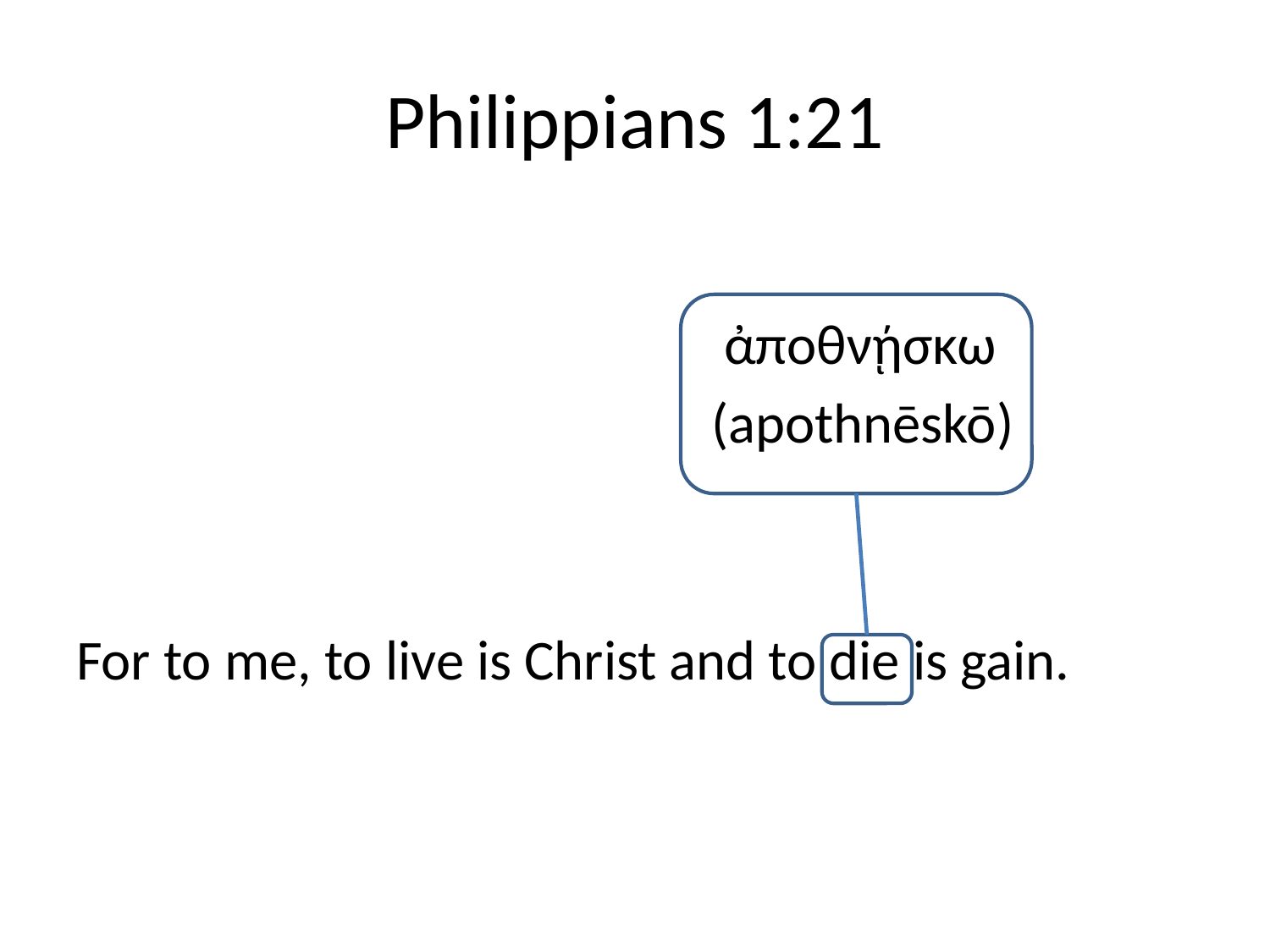

# Philippians 1:21

					 ἀποθνῄσκω
					(apothnēskō)

For to me, to live is Christ and to die is gain.